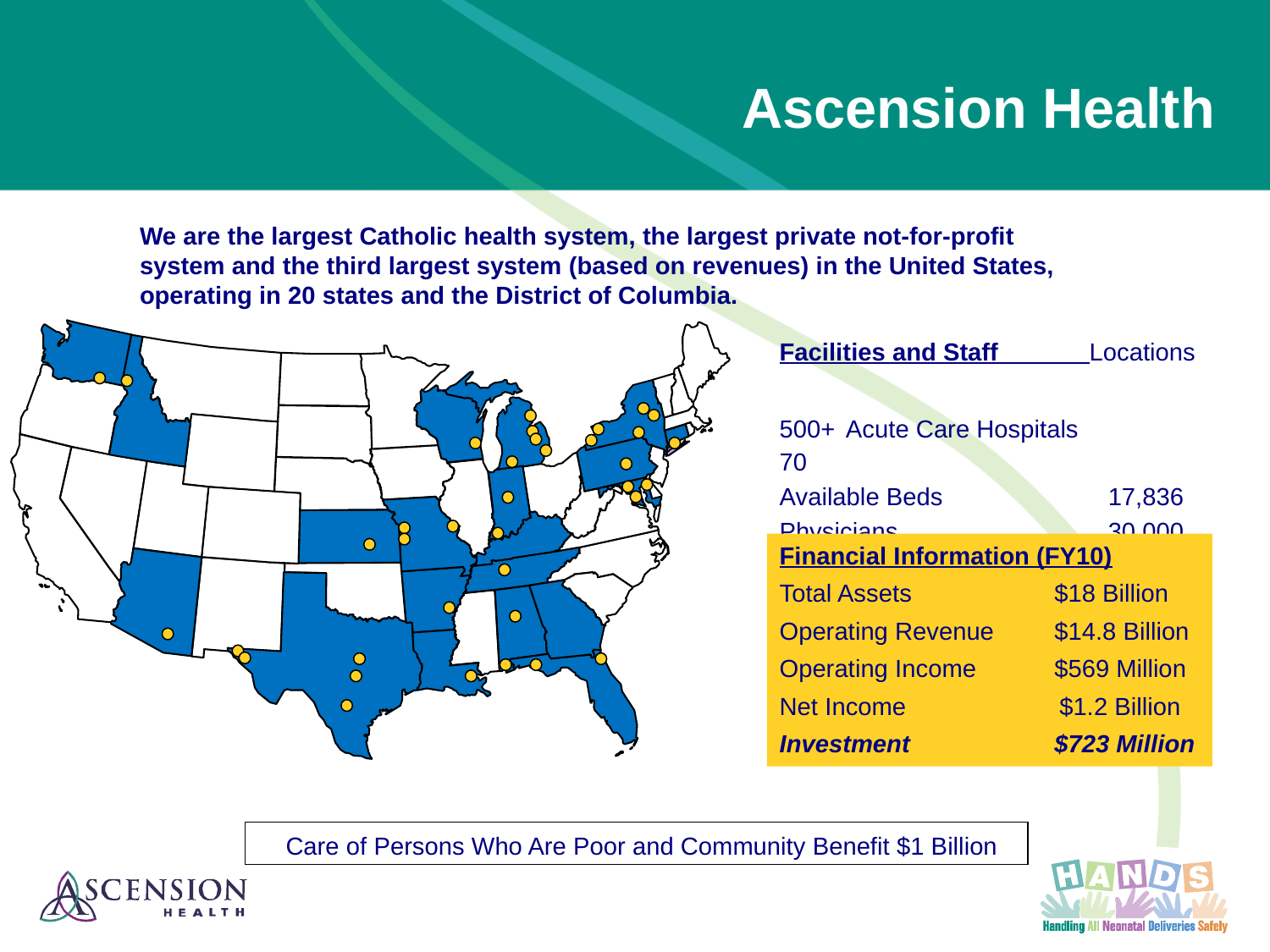

# Ascension Health
We are the largest Catholic health system, the largest private not-for-profit system and the third largest system (based on revenues) in the United States, operating in 20 states and the District of Columbia.

Facilities and Staff             Locations	                                  500+ Acute Care Hospitals	                  70
Available Beds		17,836
Physicians			30,000

Financial Information (FY10)
Total Assets	   $18 Billion
Operating Revenue	   $14.8 Billion
Operating Income	   $569 Million
Net Income                      $1.2 Billion
Investment   	   $723 Million

Care of Persons Who Are Poor and Community Benefit $1 Billion